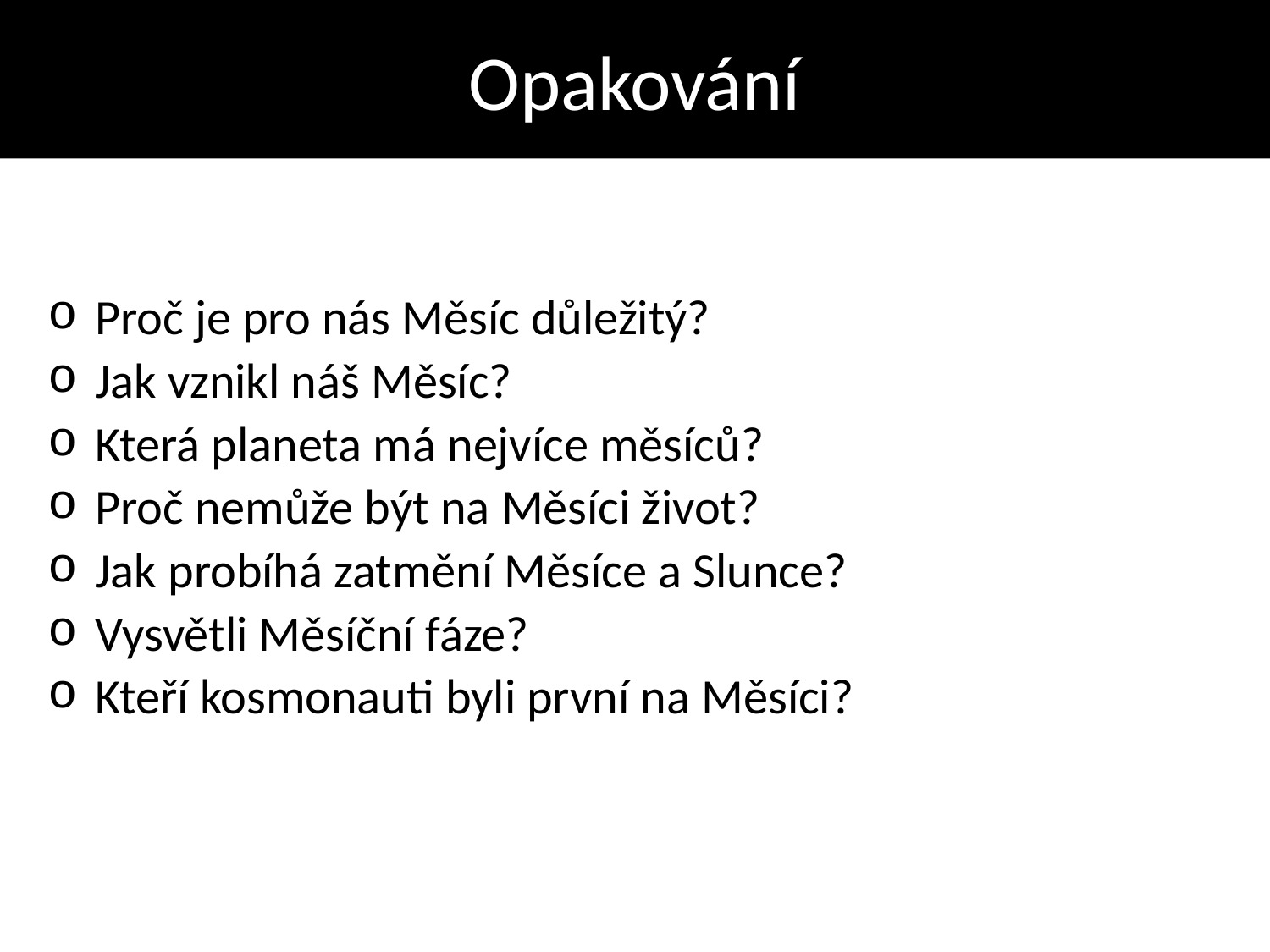

# Opakování
Proč je pro nás Měsíc důležitý?
Jak vznikl náš Měsíc?
Která planeta má nejvíce měsíců?
Proč nemůže být na Měsíci život?
Jak probíhá zatmění Měsíce a Slunce?
Vysvětli Měsíční fáze?
Kteří kosmonauti byli první na Měsíci?